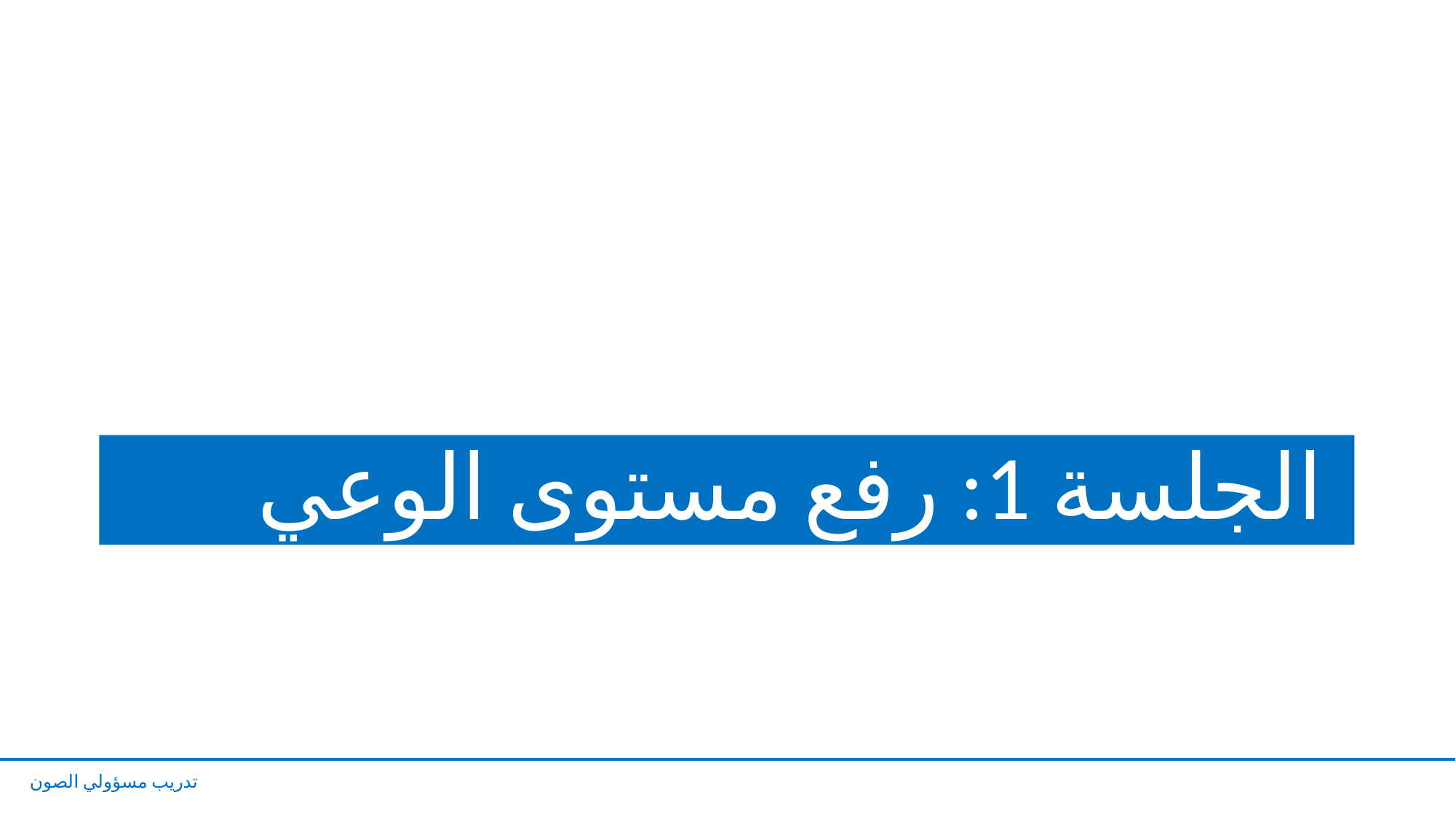

# الجلسة 1: رفع مستوى الوعي

تدريب مسؤولي الصون